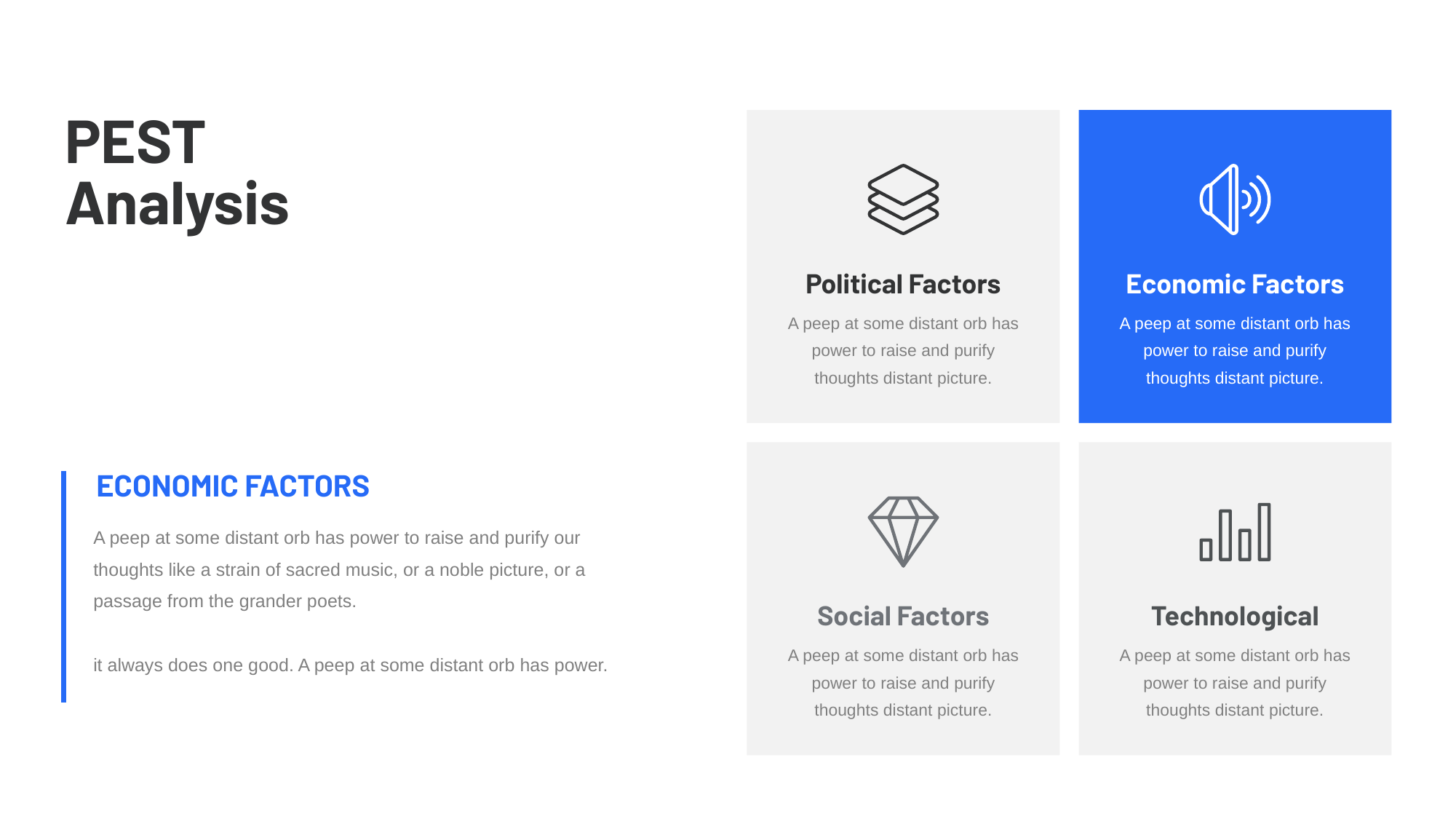

PEST
Analysis

Political Factors
Economic Factors
A peep at some distant orb has power to raise and purify thoughts distant picture.
A peep at some distant orb has power to raise and purify thoughts distant picture.

ECONOMIC FACTORS

A peep at some distant orb has power to raise and purify our thoughts like a strain of sacred music, or a noble picture, or a passage from the grander poets.

it always does one good. A peep at some distant orb has power.
Social Factors
Technological
A peep at some distant orb has power to raise and purify thoughts distant picture.
A peep at some distant orb has power to raise and purify thoughts distant picture.